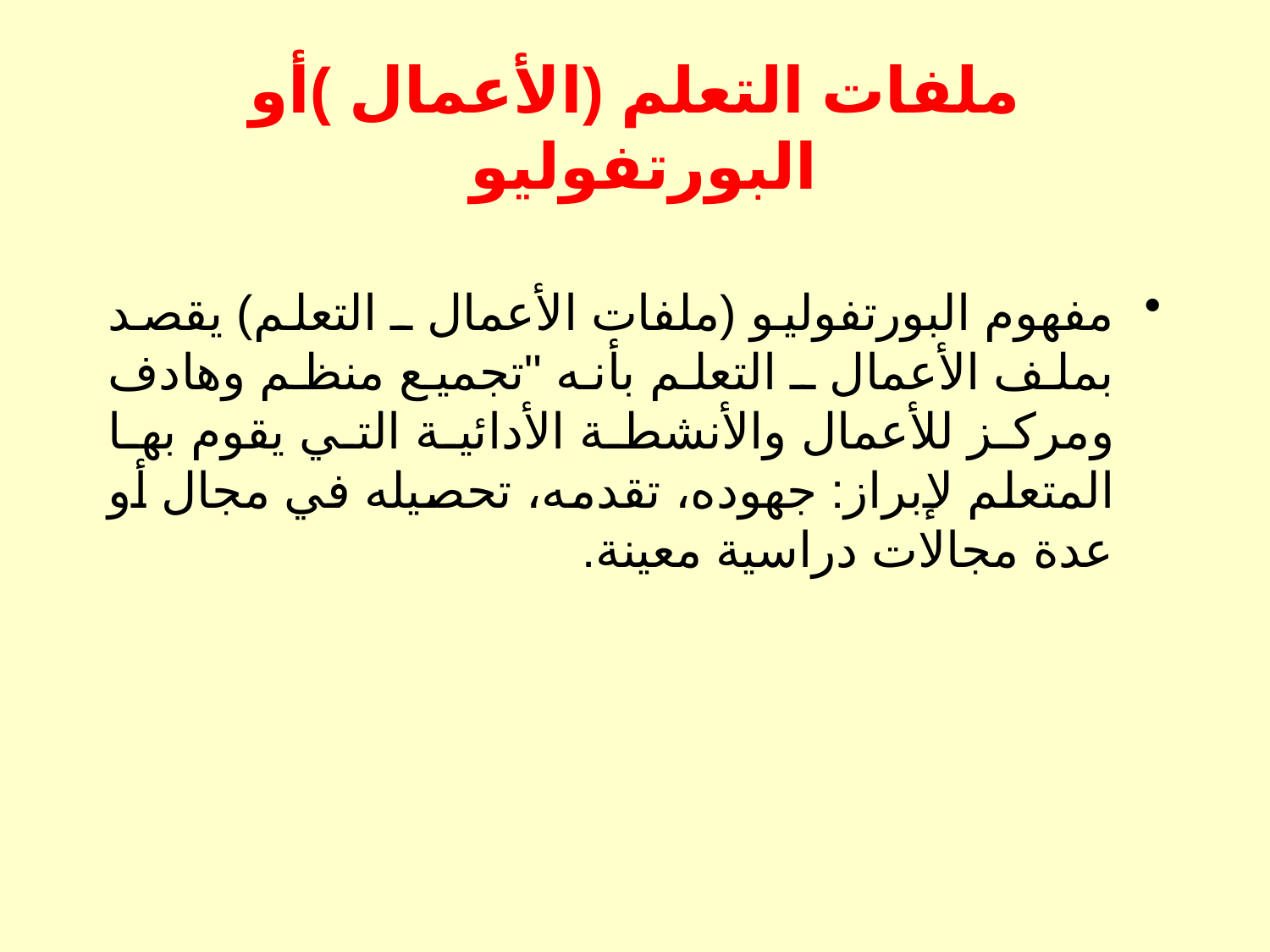

# ملفات التعلم (الأعمال )أو البورتفوليو
مفهوم البورتفوليو (ملفات الأعمال ـ التعلم) يقصد بملف الأعمال ـ التعلم بأنه "تجميع منظم وهادف ومركز للأعمال والأنشطة الأدائية التي يقوم بها المتعلم لإبراز: جهوده، تقدمه، تحصيله في مجال أو عدة مجالات دراسية معينة.